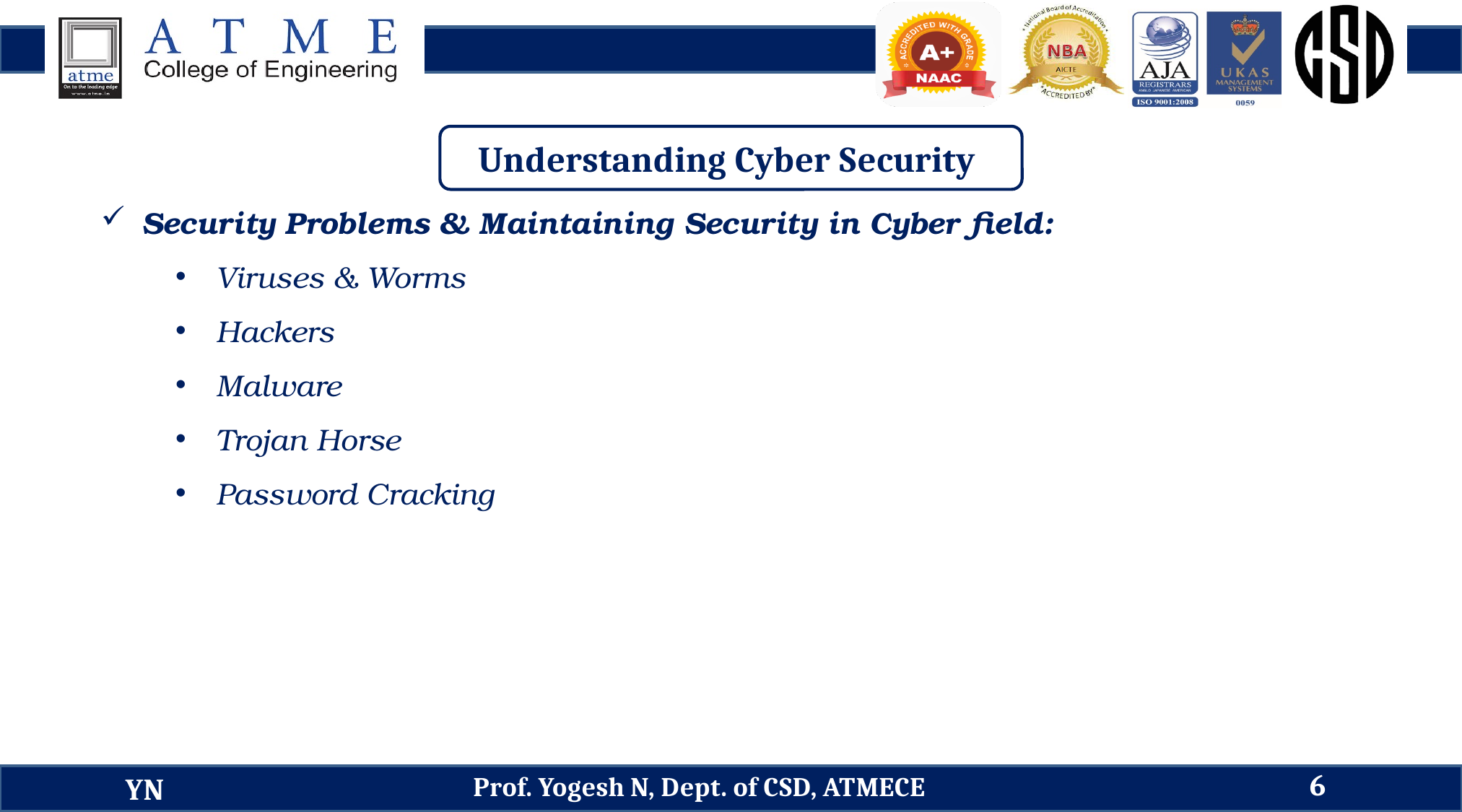

Understanding Cyber Security
Security Problems & Maintaining Security in Cyber field:
Viruses & Worms
Hackers
Malware
Trojan Horse
Password Cracking
6

Prof. Yogesh N, Dept. of CSD, ATMECE
YN